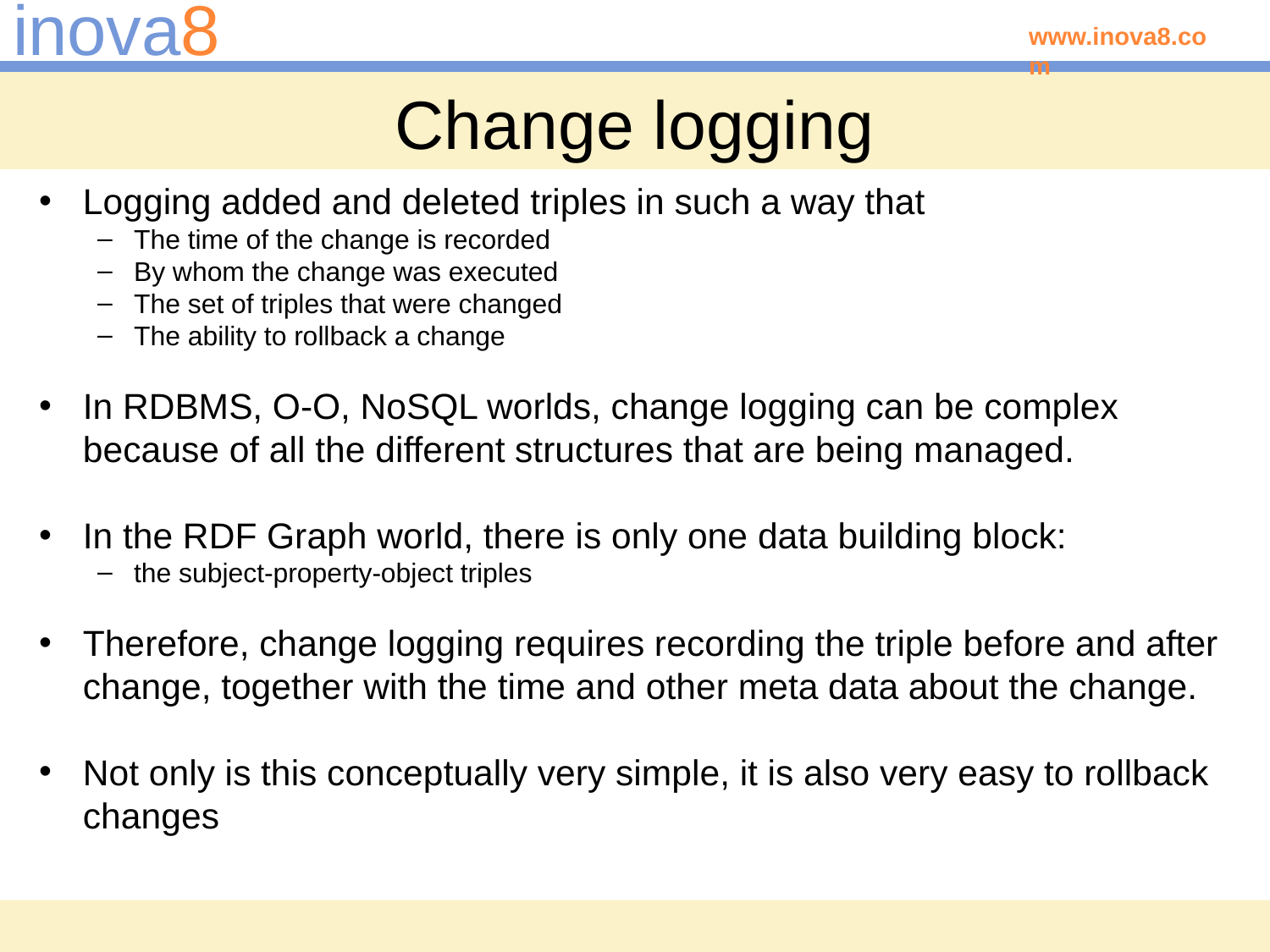

# Change logging
Logging added and deleted triples in such a way that
The time of the change is recorded
By whom the change was executed
The set of triples that were changed
The ability to rollback a change

In RDBMS, O-O, NoSQL worlds, change logging can be complex because of all the different structures that are being managed.

In the RDF Graph world, there is only one data building block:
the subject-property-object triples

Therefore, change logging requires recording the triple before and after change, together with the time and other meta data about the change.

Not only is this conceptually very simple, it is also very easy to rollback changes